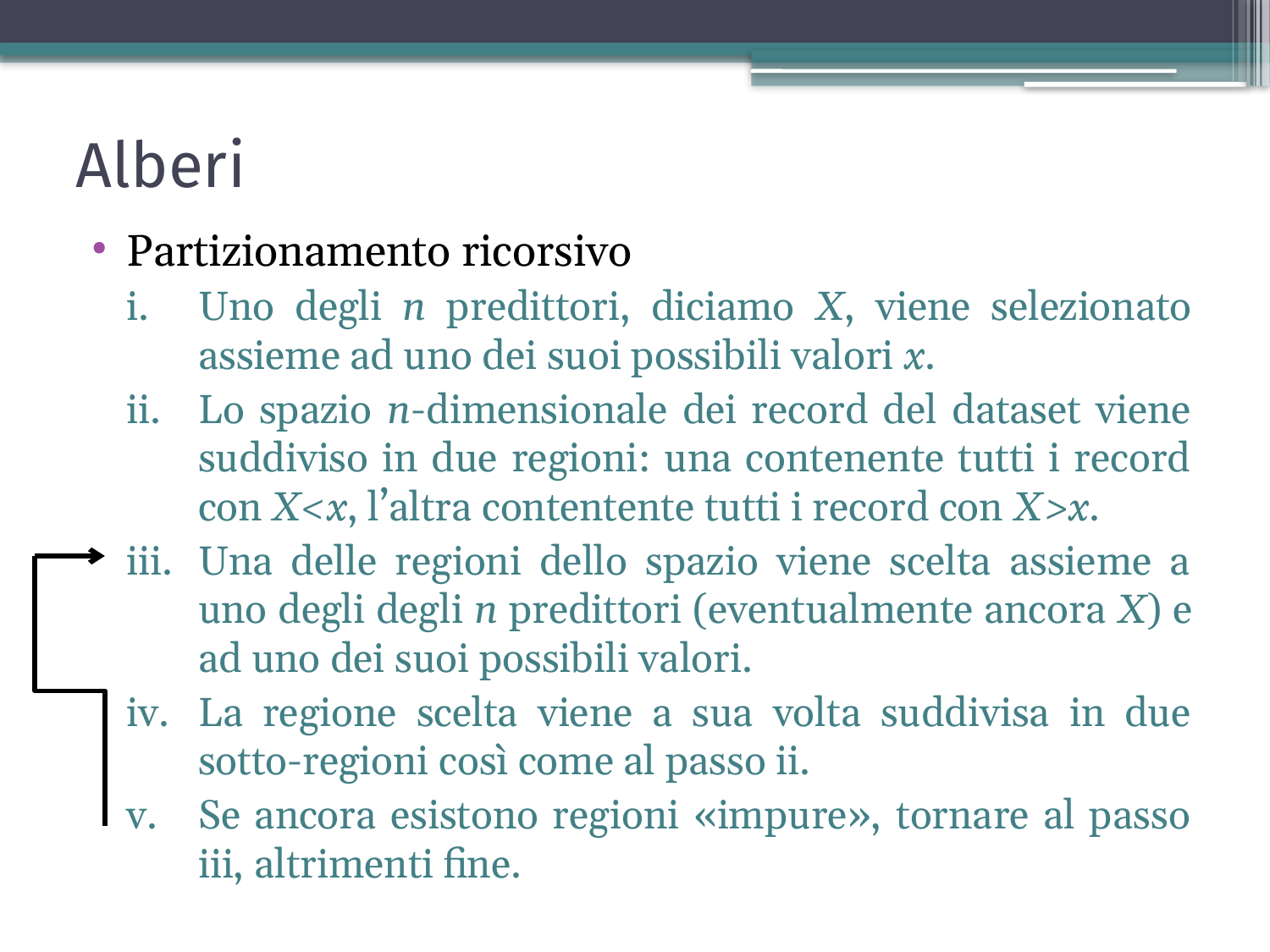

Alberi
Partizionamento ricorsivo
Uno degli n predittori, diciamo X, viene selezionato assieme ad uno dei suoi possibili valori x.
Lo spazio n-dimensionale dei record del dataset viene suddiviso in due regioni: una contenente tutti i record con X<x, l’altra contentente tutti i record con X>x.
Una delle regioni dello spazio viene scelta assieme a uno degli degli n predittori (eventualmente ancora X) e ad uno dei suoi possibili valori.
La regione scelta viene a sua volta suddivisa in due sotto-regioni così come al passo ii.
Se ancora esistono regioni «impure», tornare al passo iii, altrimenti fine.